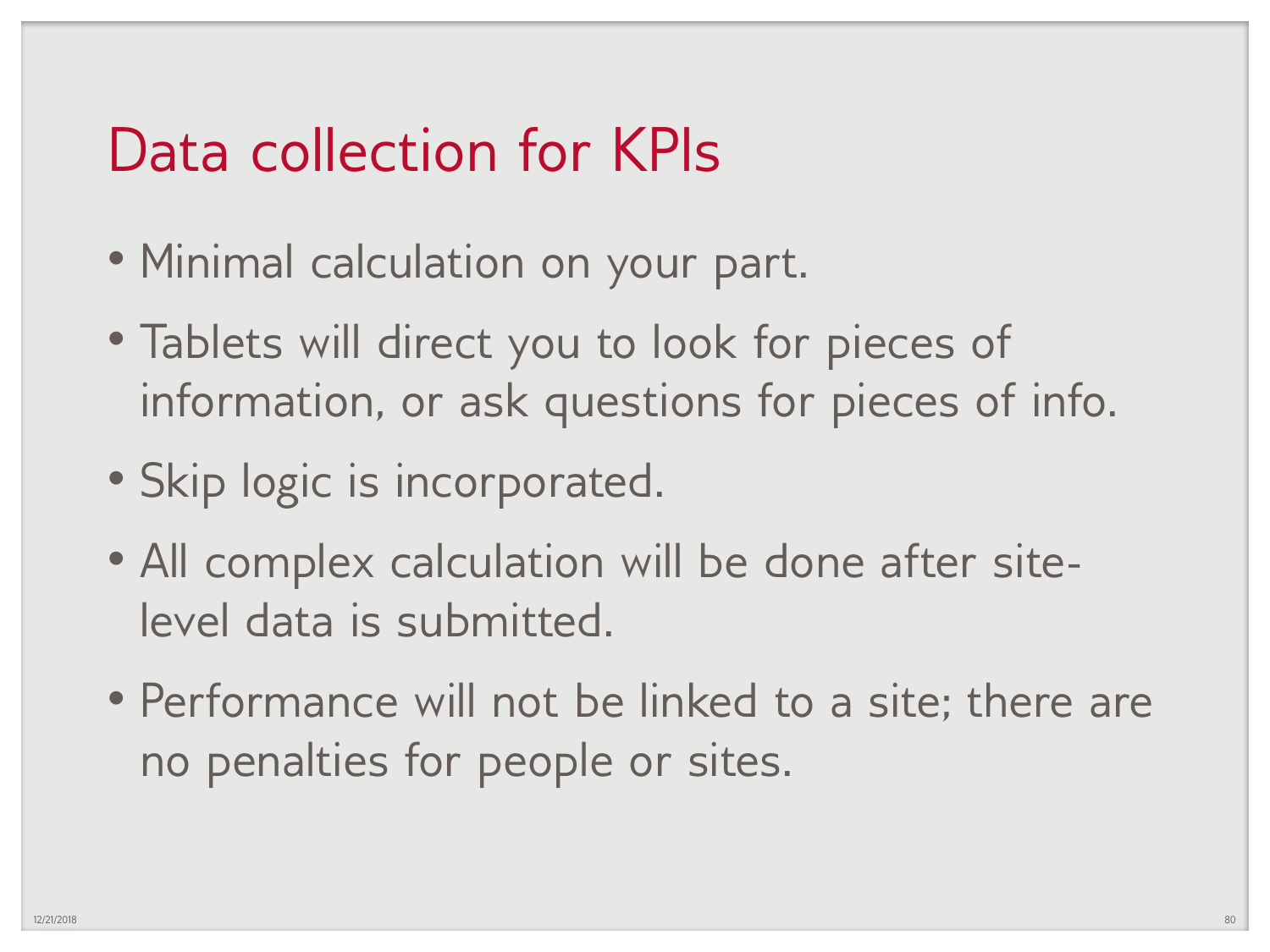

# Data collection for KPIs
Minimal calculation on your part.
Tablets will direct you to look for pieces of information, or ask questions for pieces of info.
Skip logic is incorporated.
All complex calculation will be done after site-level data is submitted.
Performance will not be linked to a site; there are no penalties for people or sites.

12/21/2018
80